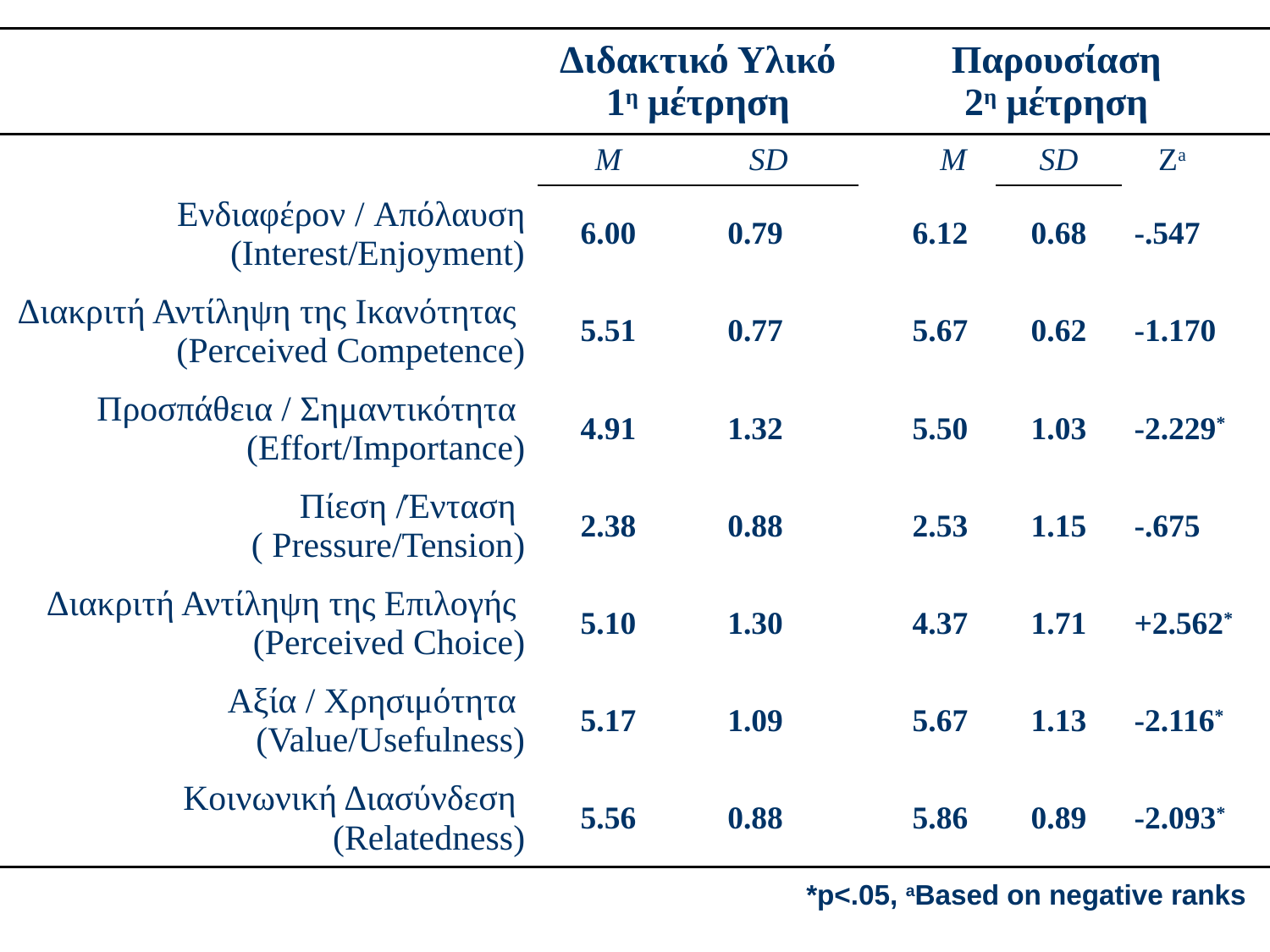

#
|  | Διδακτικό Υλικό 1η μέτρηση |  |  |  |  | Παρουσίαση 2η μέτρηση |  |  |  |
| --- | --- | --- | --- | --- | --- | --- | --- | --- | --- |
|  | M | SD |  |  |  | M | SD | Za |  |
| Ενδιαφέρον / Απόλαυση (Interest/Enjoyment) | 6.00 | 0.79 |  |  | 6.12 |  | 0.68 | -.547 |  |
| Διακριτή Αντίληψη της Ικανότητας (Perceived Competence) | 5.51 | 0.77 |  |  | 5.67 |  | 0.62 | -1.170 |  |
| Προσπάθεια / Σημαντικότητα (Effort/Importance) | 4.91 | 1.32 |  |  | 5.50 |  | 1.03 | -2.229\* |  |
| Πίεση /Ένταση ( Pressure/Tension) | 2.38 | 0.88 |  |  | 2.53 |  | 1.15 | -.675 |  |
| Διακριτή Αντίληψη της Επιλογής (Perceived Choice) | 5.10 | 1.30 |  |  | 4.37 |  | 1.71 | +2.562\* |  |
| Αξία / Χρησιμότητα (Value/Usefulness) | 5.17 | 1.09 |  |  | 5.67 |  | 1.13 | -2.116\* |  |
| Κοινωνική Διασύνδεση (Relatedness) | 5.56 | 0.88 |  |  | 5.86 |  | 0.89 | -2.093\* |  |

*p<.05, aBased on negative ranks